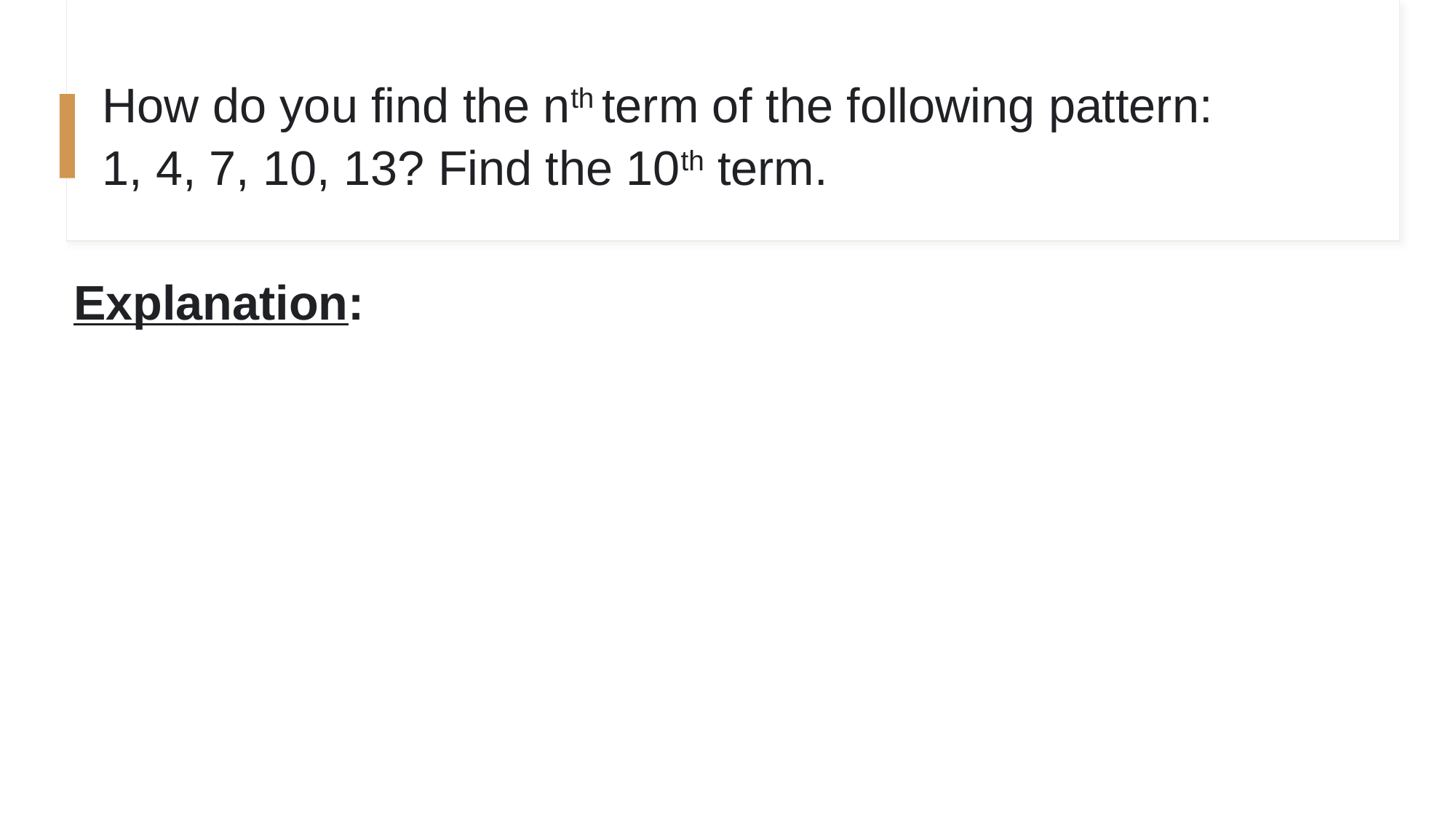

# How do you find the nth term of the following pattern: 1, 4, 7, 10, 13? Find the 10th term.
Explanation: